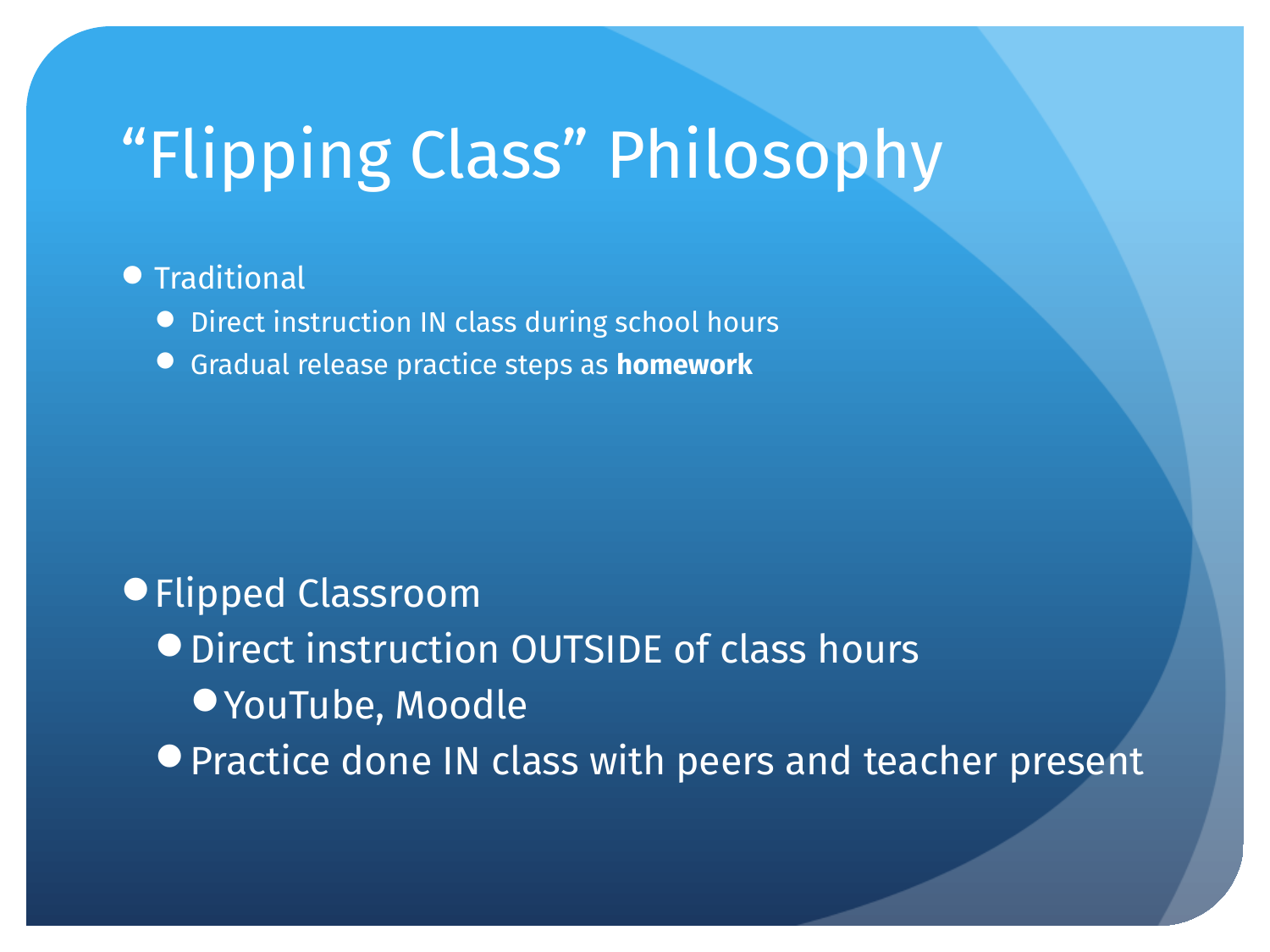

# “Flipping Class” Philosophy
Traditional
Direct instruction IN class during school hours
Gradual release practice steps as homework

Flipped Classroom
Direct instruction OUTSIDE of class hours
YouTube, Moodle
Practice done IN class with peers and teacher present